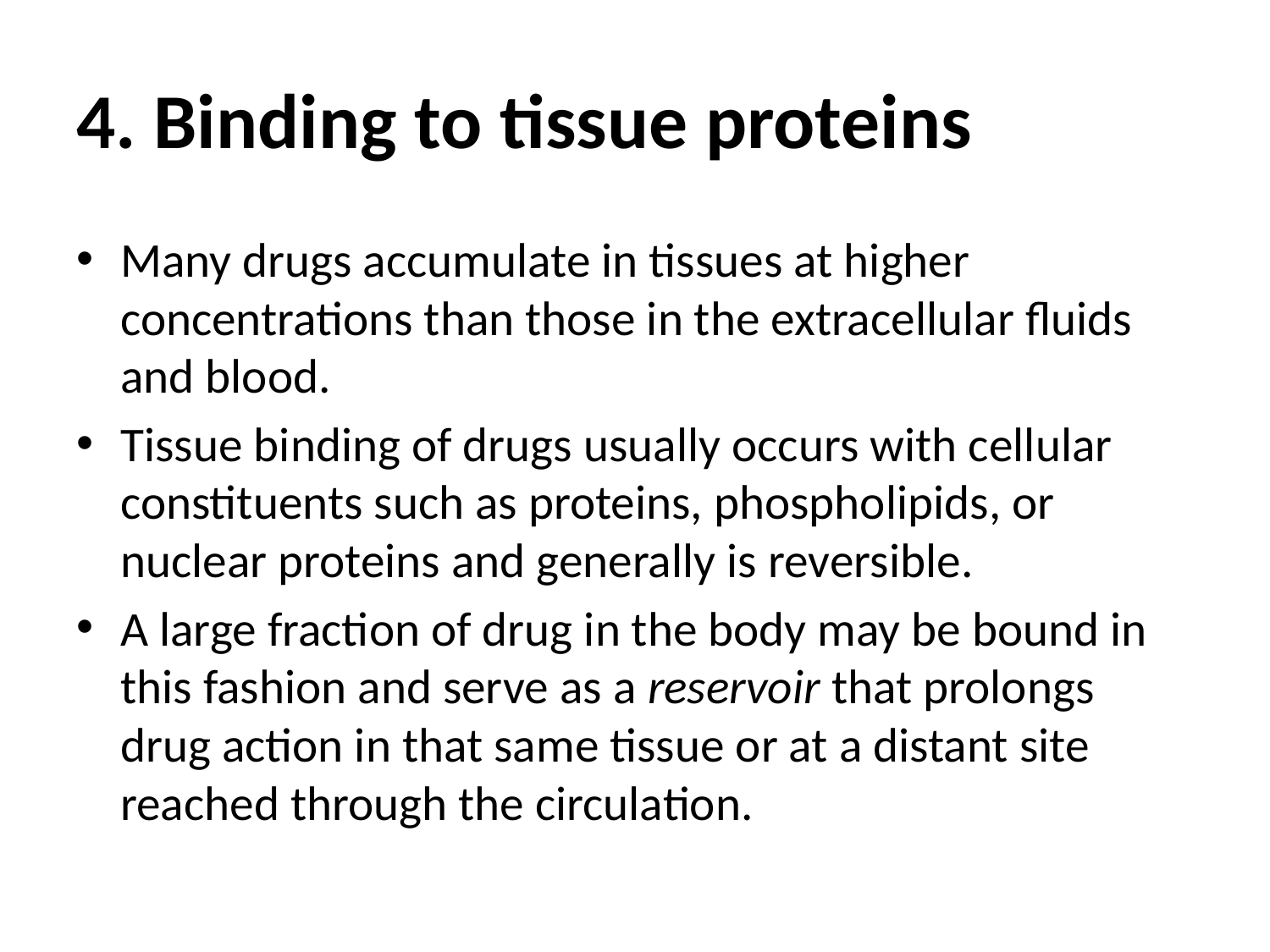

# 4. Binding to tissue proteins
Many drugs accumulate in tissues at higher concentrations than those in the extracellular fluids and blood.
Tissue binding of drugs usually occurs with cellular constituents such as proteins, phospholipids, or nuclear proteins and generally is reversible.
A large fraction of drug in the body may be bound in this fashion and serve as a reservoir that prolongs drug action in that same tissue or at a distant site reached through the circulation.